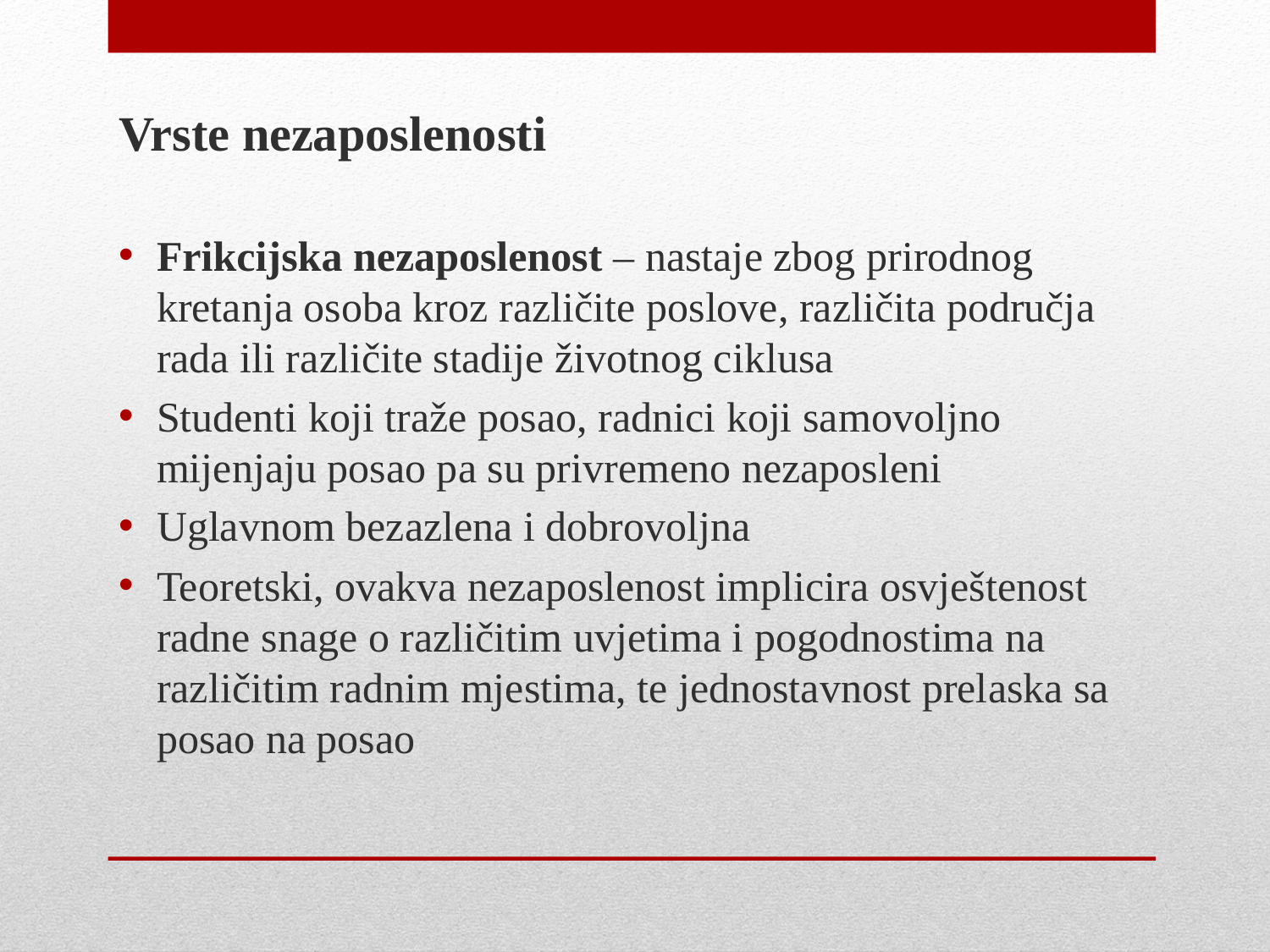

Vrste nezaposlenosti

Frikcijska nezaposlenost – nastaje zbog prirodnog kretanja osoba kroz različite poslove, različita područja rada ili različite stadije životnog ciklusa
Studenti koji traže posao, radnici koji samovoljno mijenjaju posao pa su privremeno nezaposleni
Uglavnom bezazlena i dobrovoljna
Teoretski, ovakva nezaposlenost implicira osvještenost radne snage o različitim uvjetima i pogodnostima na različitim radnim mjestima, te jednostavnost prelaska sa posao na posao